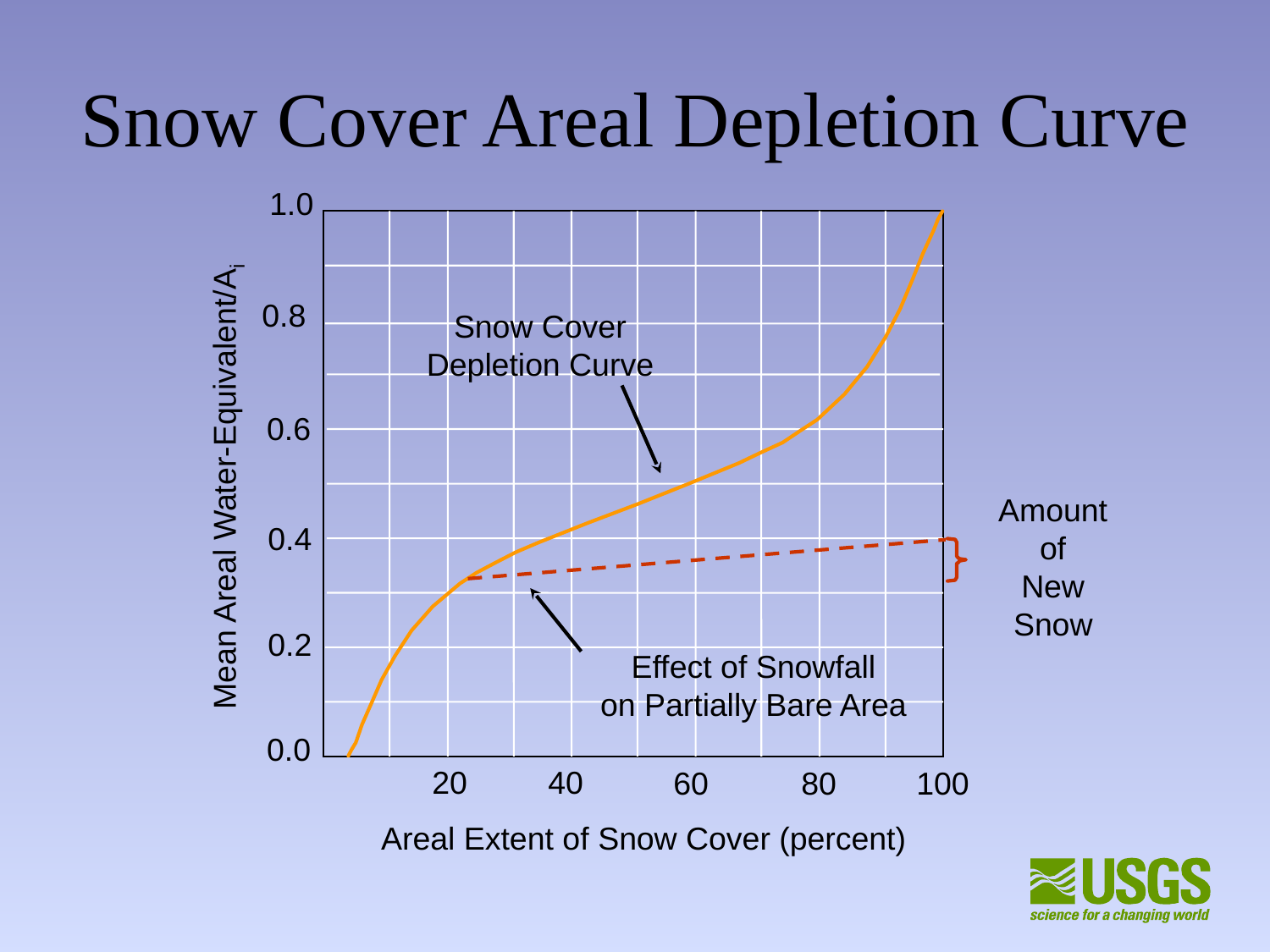

# Snow Cover Areal Depletion Curve
1.0

0.8
Snow Cover
Depletion Curve

0.6

Mean Areal Water-Equivalent/Ai
Amount
of
New
Snow

0.4

0.2
Effect of Snowfall
on Partially Bare Area

0.0
20
40
60
80
100
Areal Extent of Snow Cover (percent)